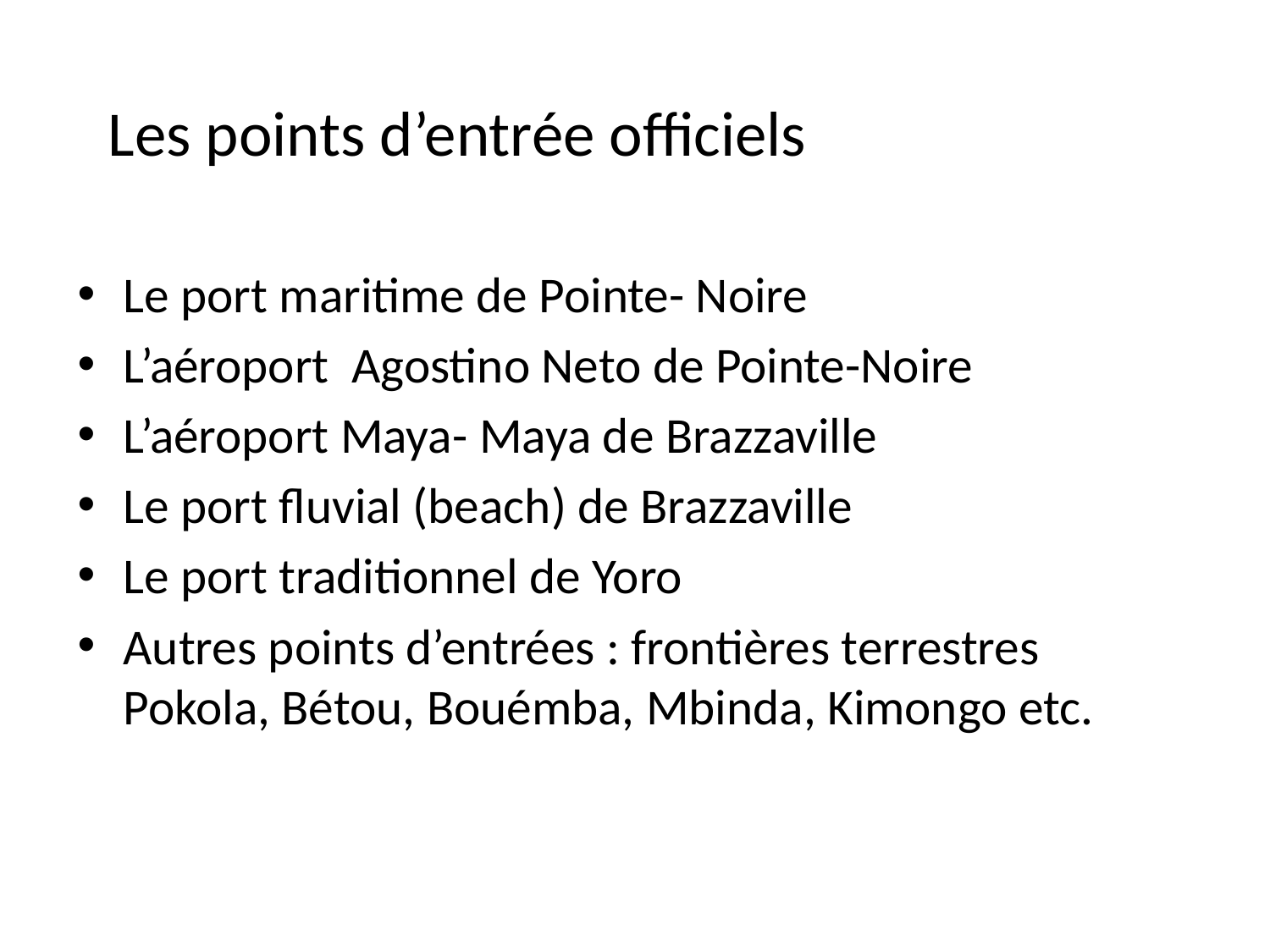

Les points d’entrée officiels
Le port maritime de Pointe- Noire
L’aéroport  Agostino Neto de Pointe-Noire
L’aéroport Maya- Maya de Brazzaville
Le port fluvial (beach) de Brazzaville
Le port traditionnel de Yoro
Autres points d’entrées : frontières terrestres Pokola, Bétou, Bouémba, Mbinda, Kimongo etc.